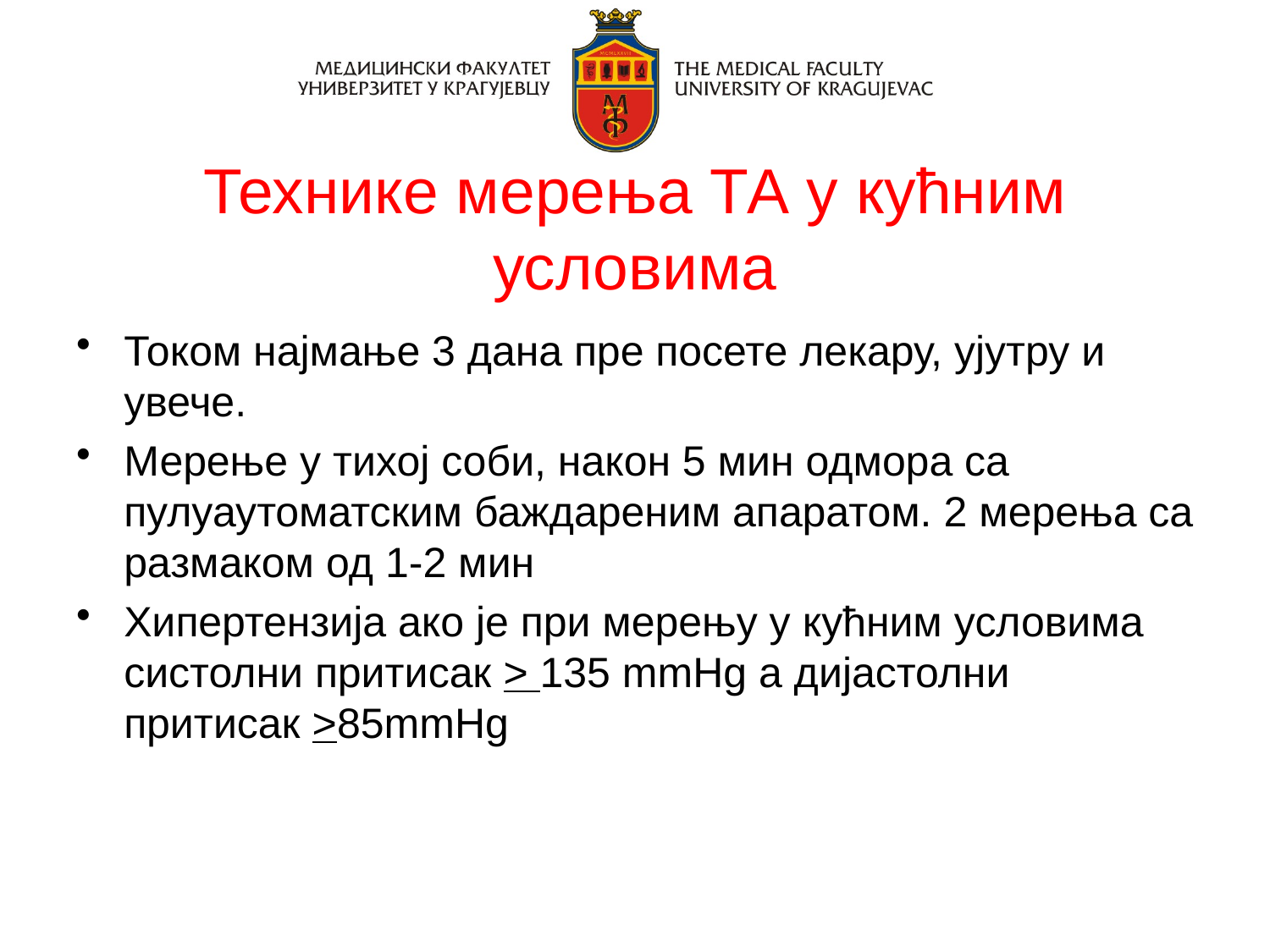

# Технике мерења ТА у кућним условима
Током најмање 3 дана пре посете лекару, ујутру и увече.
Мерење у тихој соби, након 5 мин одмора са пулуаутоматским баждареним апаратом. 2 мерења са размаком од 1-2 мин
Хипертензија ако је при мерењу у кућним условима систолни притисак > 135 mmHg а дијастолни притисак >85mmHg